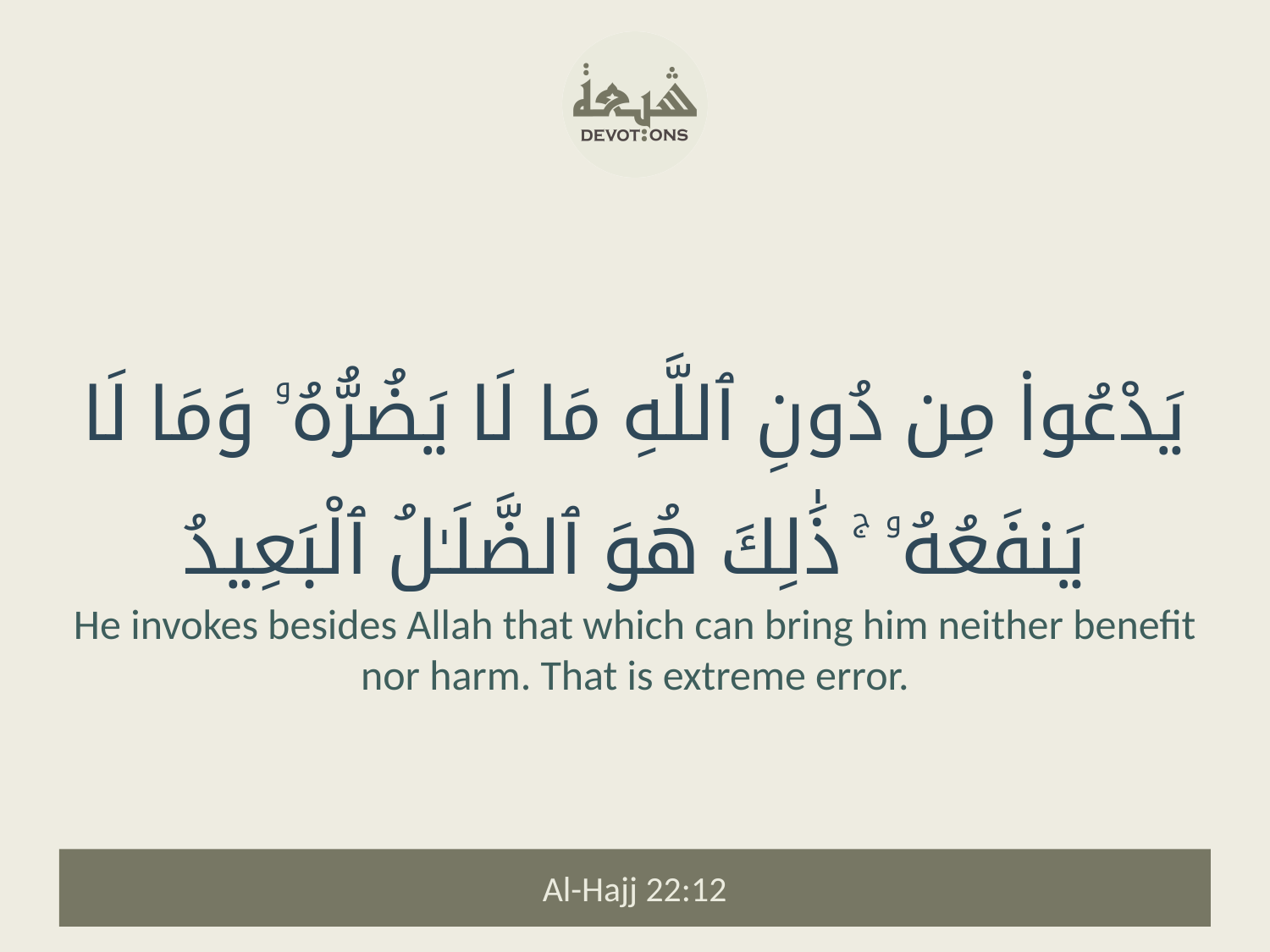

يَدْعُوا۟ مِن دُونِ ٱللَّهِ مَا لَا يَضُرُّهُۥ وَمَا لَا يَنفَعُهُۥ ۚ ذَٰلِكَ هُوَ ٱلضَّلَـٰلُ ٱلْبَعِيدُ
He invokes besides Allah that which can bring him neither benefit nor harm. That is extreme error.
Al-Hajj 22:12